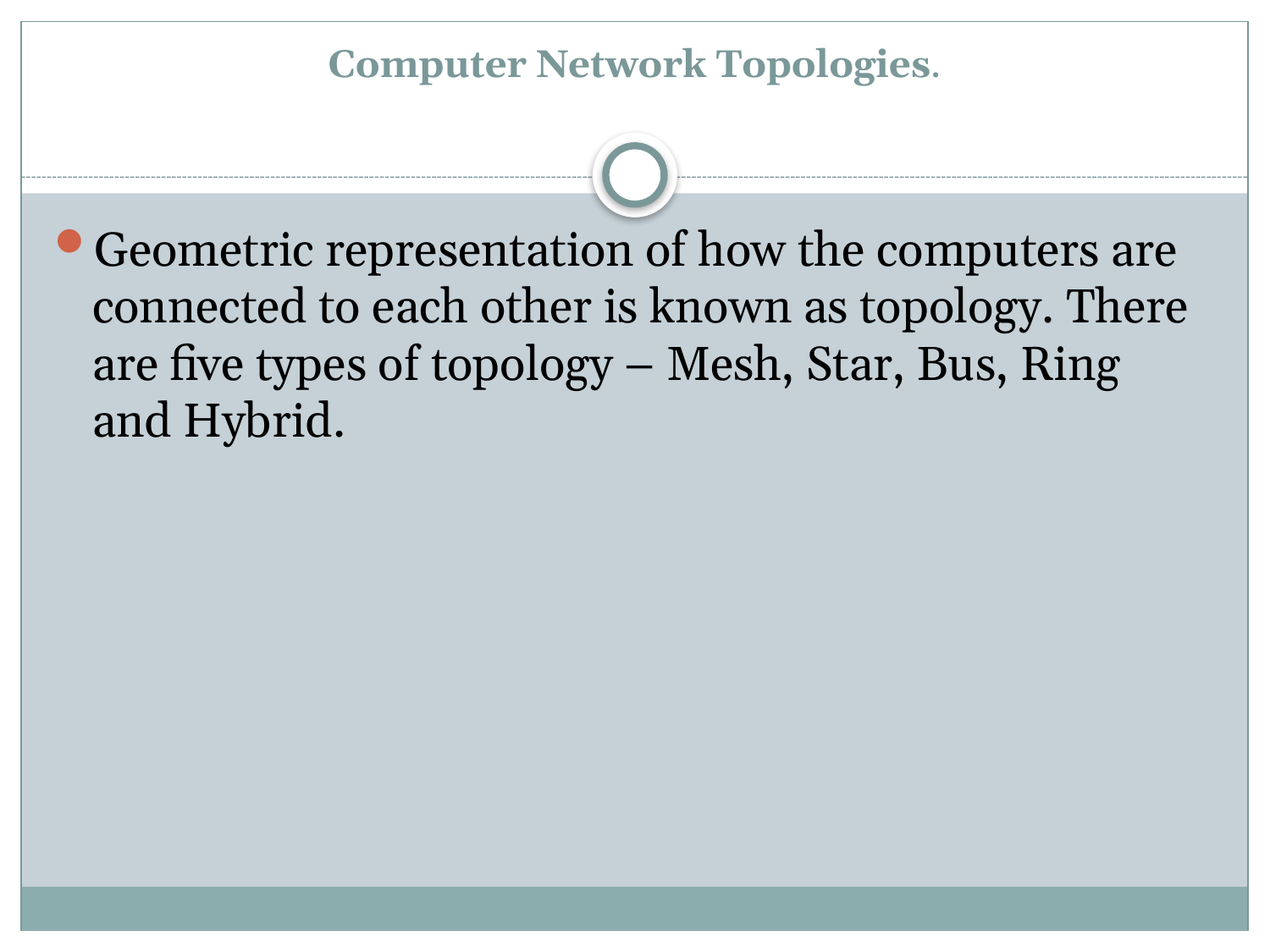

# Computer Network Topologies.
Geometric representation of how the computers are connected to each other is known as topology. There are five types of topology – Mesh, Star, Bus, Ring and Hybrid.